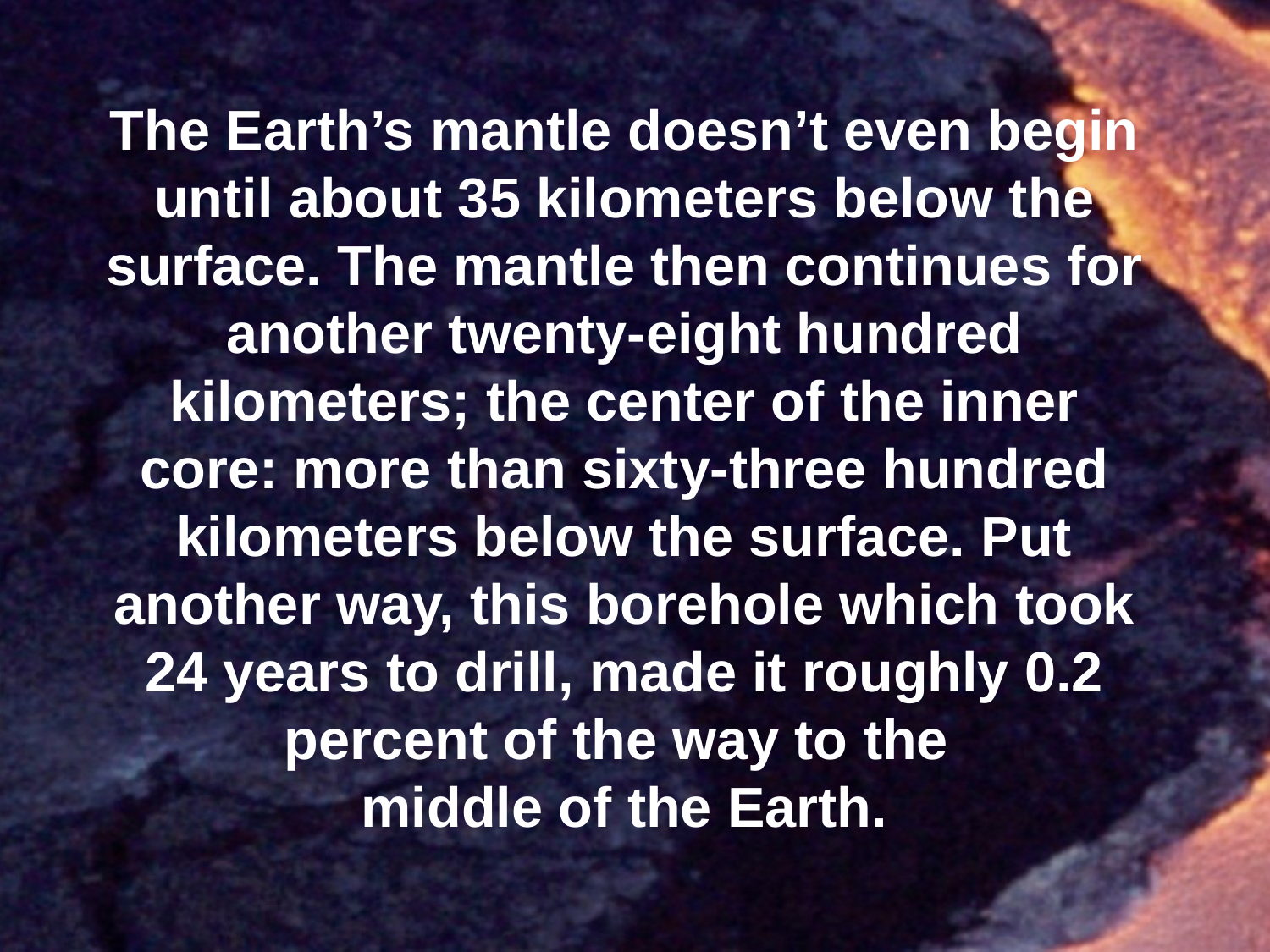

# The Earth’s mantle doesn’t even begin until about 35 kilometers below the surface. The mantle then continues for another twenty-eight hundred kilometers; the center of the inner core: more than sixty-three hundred kilometers below the surface. Put another way, this borehole which took 24 years to drill, made it roughly 0.2 percent of the way to the middle of the Earth.